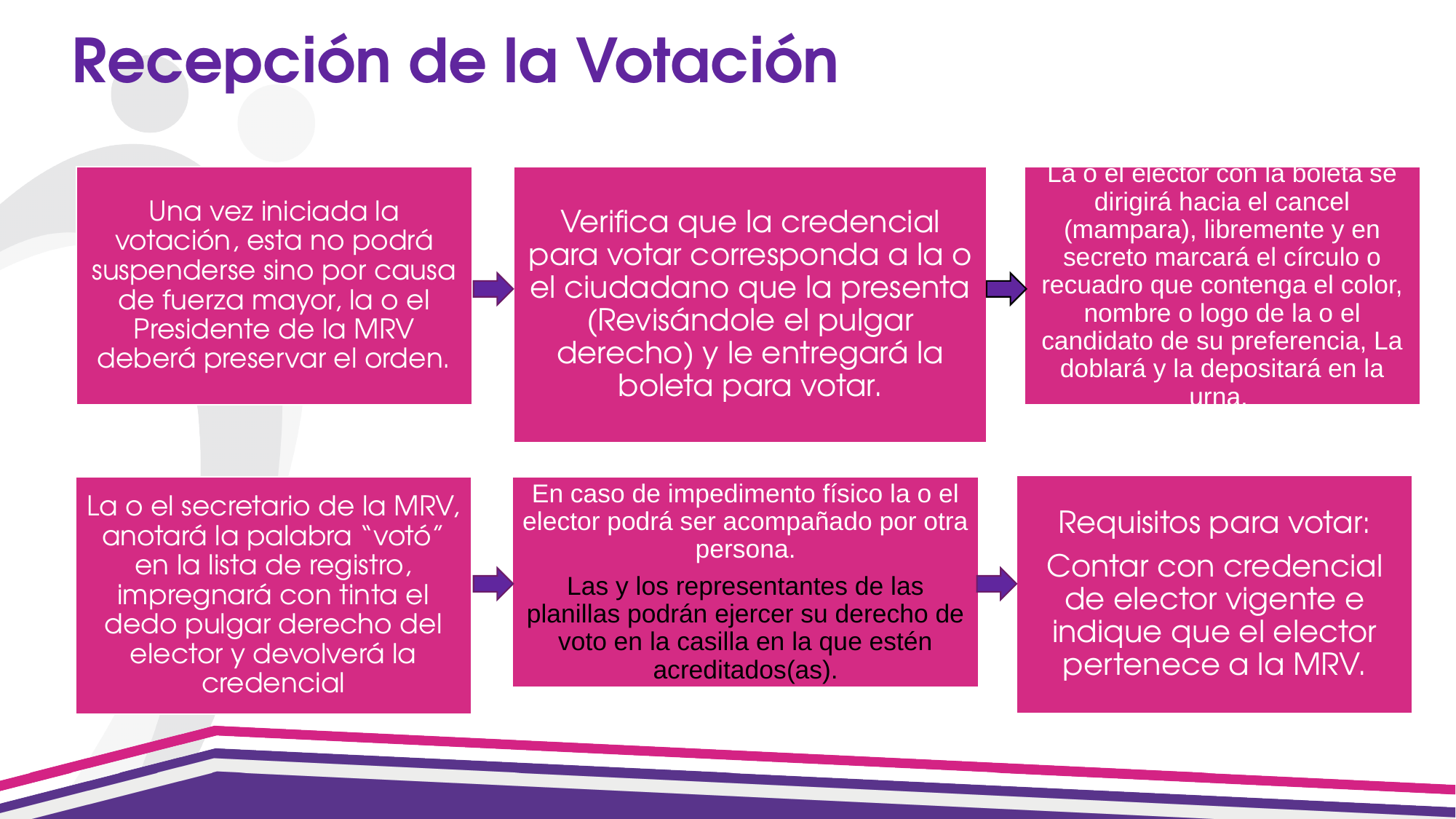

Recepción de la Votación
Una vez iniciada la votación, esta no podrá suspenderse sino por causa de fuerza mayor, la o el Presidente de la MRV deberá preservar el orden.
En caso de impedimento físico la o el elector podrá ser acompañado por otra persona.
Las y los representantes de las planillas podrán ejercer su derecho de voto en la casilla en la que estén acreditados(as).
Requisitos para votar:
Contar con credencial de elector vigente e indique que el elector pertenece a la MRV.
Verifica que la credencial para votar corresponda a la o el ciudadano que la presenta (Revisándole el pulgar derecho) y le entregará la boleta para votar.
La o el elector con la boleta se dirigirá hacia el cancel (mampara), libremente y en secreto marcará el círculo o recuadro que contenga el color, nombre o logo de la o el candidato de su preferencia, La doblará y la depositará en la urna.
La o el secretario de la MRV, anotará la palabra “votó” en la lista de registro, impregnará con tinta el dedo pulgar derecho del elector y devolverá la credencial